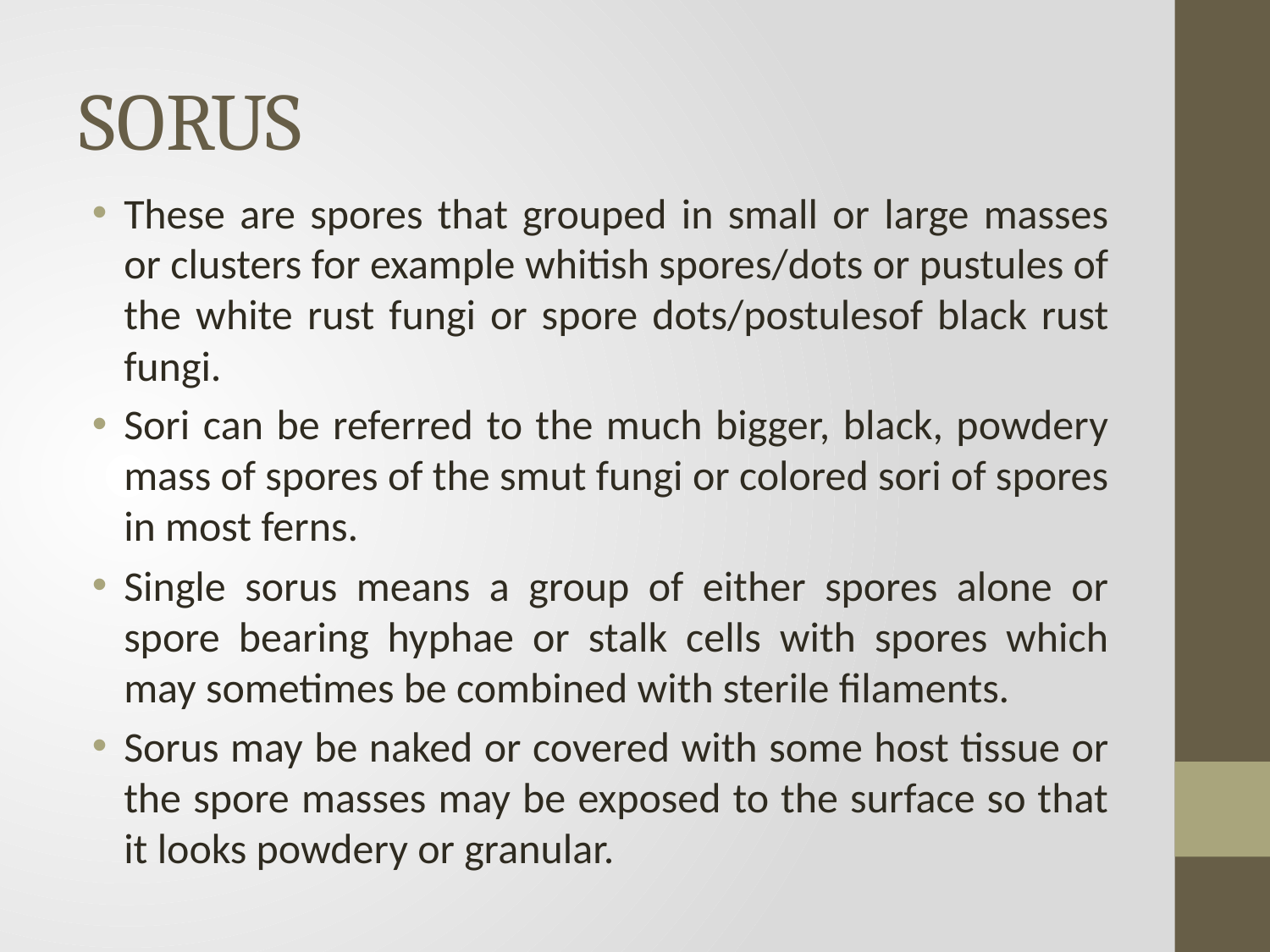

# SORUS
These are spores that grouped in small or large masses or clusters for example whitish spores/dots or pustules of the white rust fungi or spore dots/postulesof black rust fungi.
Sori can be referred to the much bigger, black, powdery mass of spores of the smut fungi or colored sori of spores in most ferns.
Single sorus means a group of either spores alone or spore bearing hyphae or stalk cells with spores which may sometimes be combined with sterile filaments.
Sorus may be naked or covered with some host tissue or the spore masses may be exposed to the surface so that it looks powdery or granular.